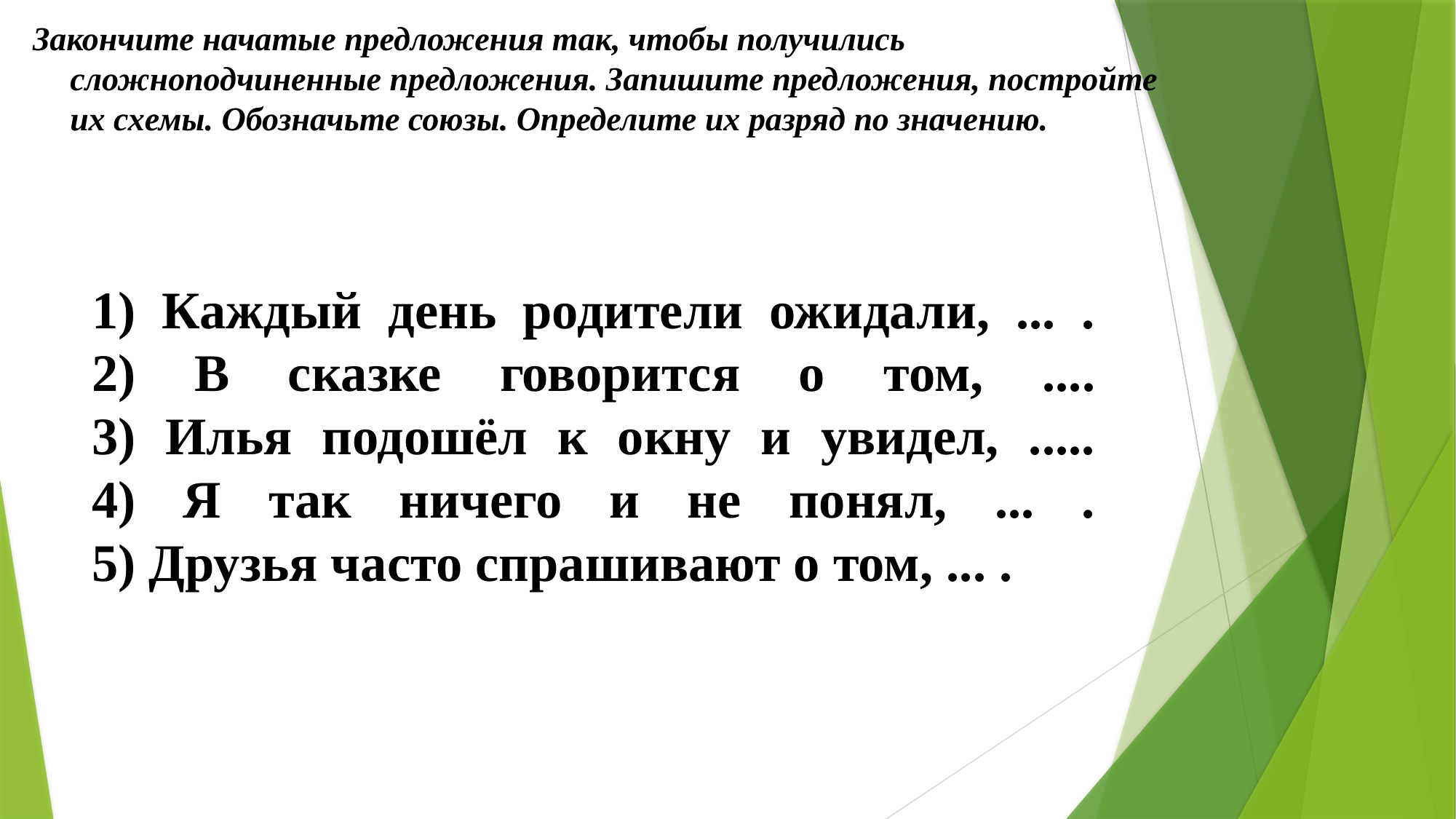

# Закончите начатые предложения так, чтобы получились сложноподчиненные предложения. Запишите предложения, постройте их схемы. Обозначьте союзы. Определите их разряд по значению.
1) Каждый день родители ожидали, ... .
2) В сказке говорится о том, ....
3) Илья подошёл к окну и увидел, .....
4) Я так ничего и не понял, ... .
5) Друзья часто спрашивают о том, ... .